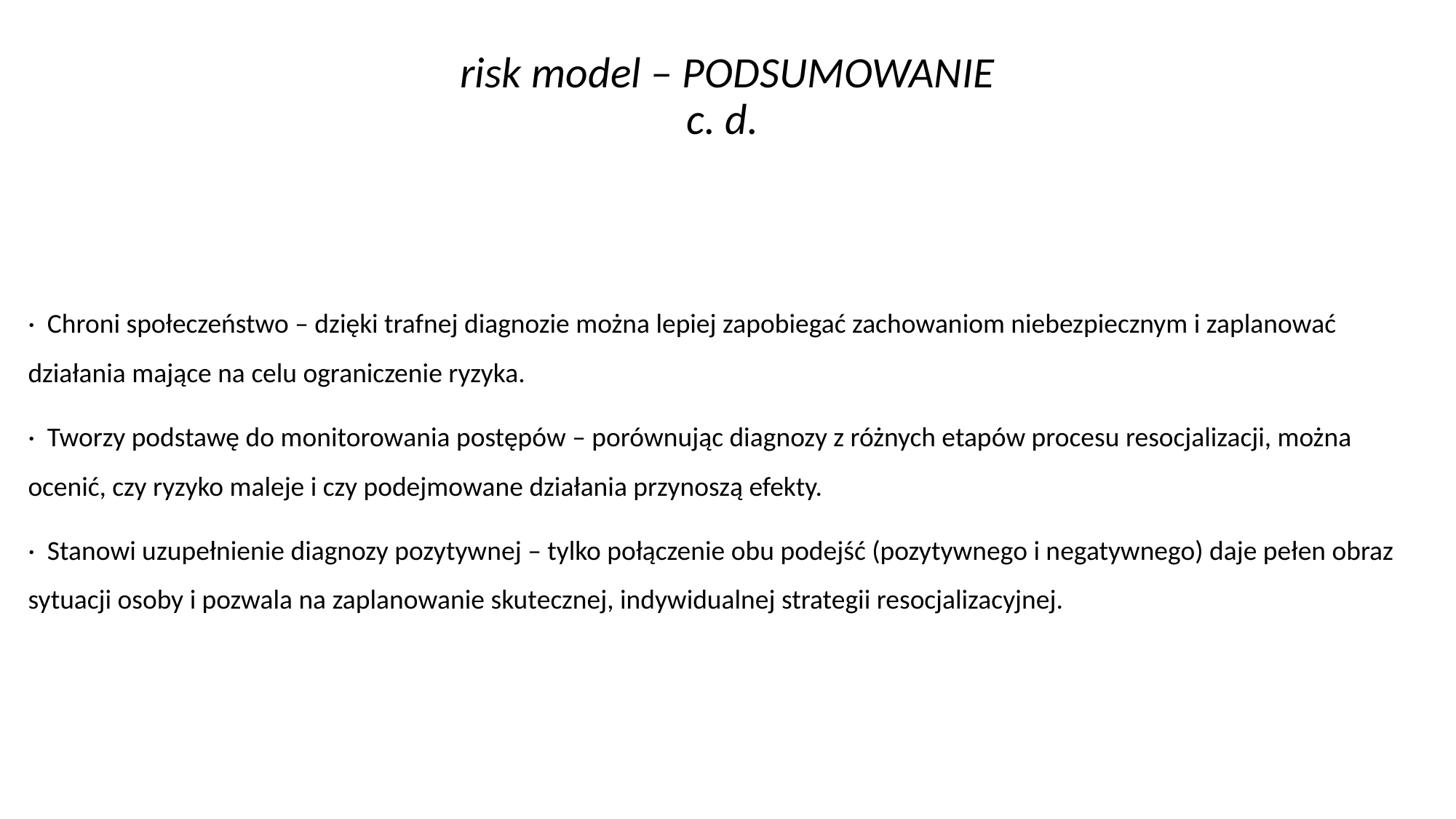

# risk model – PODSUMOWANIE c. d.

·  Chroni społeczeństwo – dzięki trafnej diagnozie można lepiej zapobiegać zachowaniom niebezpiecznym i zaplanować działania mające na celu ograniczenie ryzyka.
·  Tworzy podstawę do monitorowania postępów – porównując diagnozy z różnych etapów procesu resocjalizacji, można ocenić, czy ryzyko maleje i czy podejmowane działania przynoszą efekty.
·  Stanowi uzupełnienie diagnozy pozytywnej – tylko połączenie obu podejść (pozytywnego i negatywnego) daje pełen obraz sytuacji osoby i pozwala na zaplanowanie skutecznej, indywidualnej strategii resocjalizacyjnej.